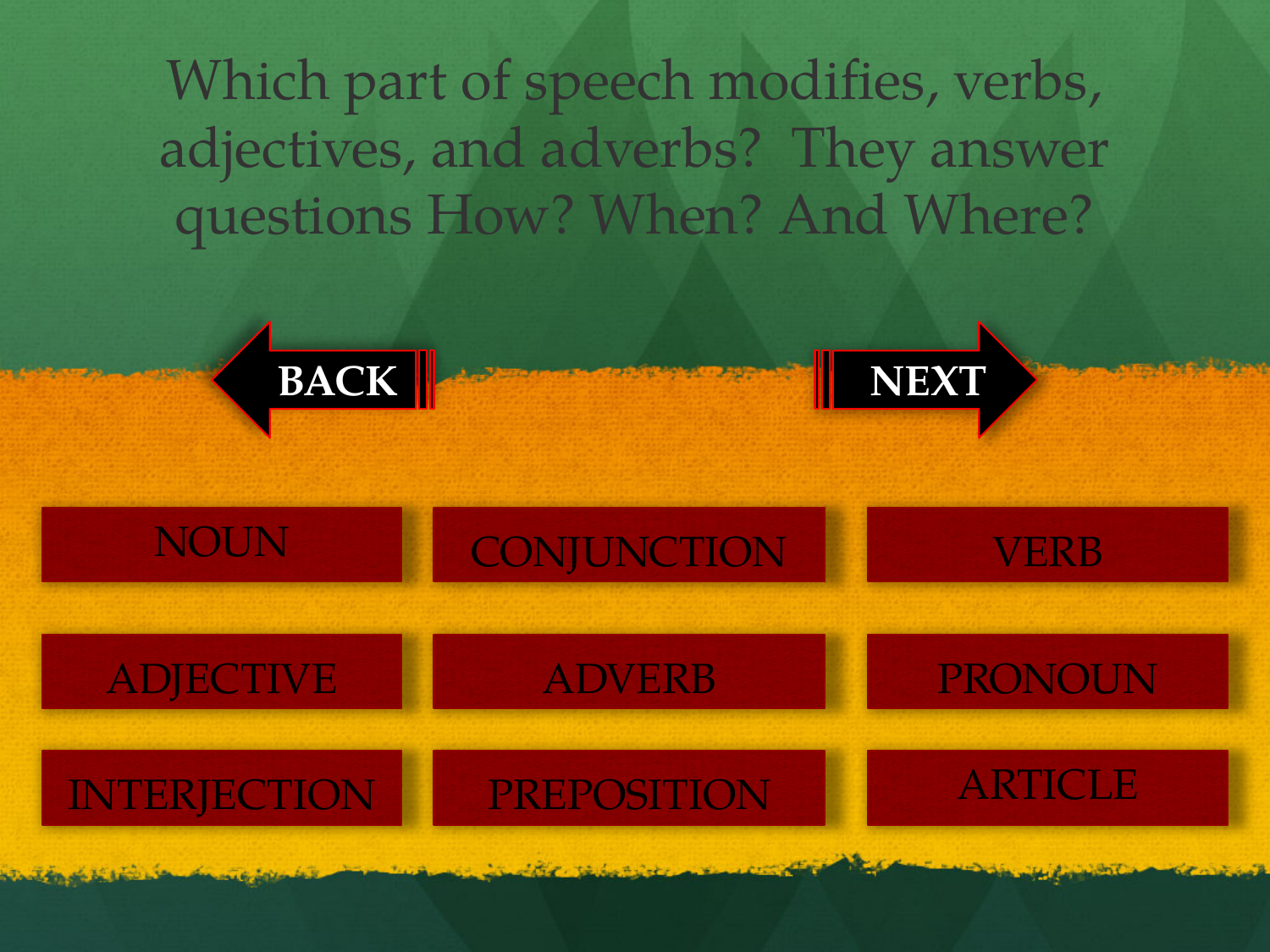

# Which part of speech modifies, verbs, adjectives, and adverbs?  They answer questions How? When? And Where?

BACK

NEXT

NOUN

CONJUNCTION
VERB

ADJECTIVE
ADVERB
PRONOUN

ARTICLE
INTERJECTION
PREPOSITION